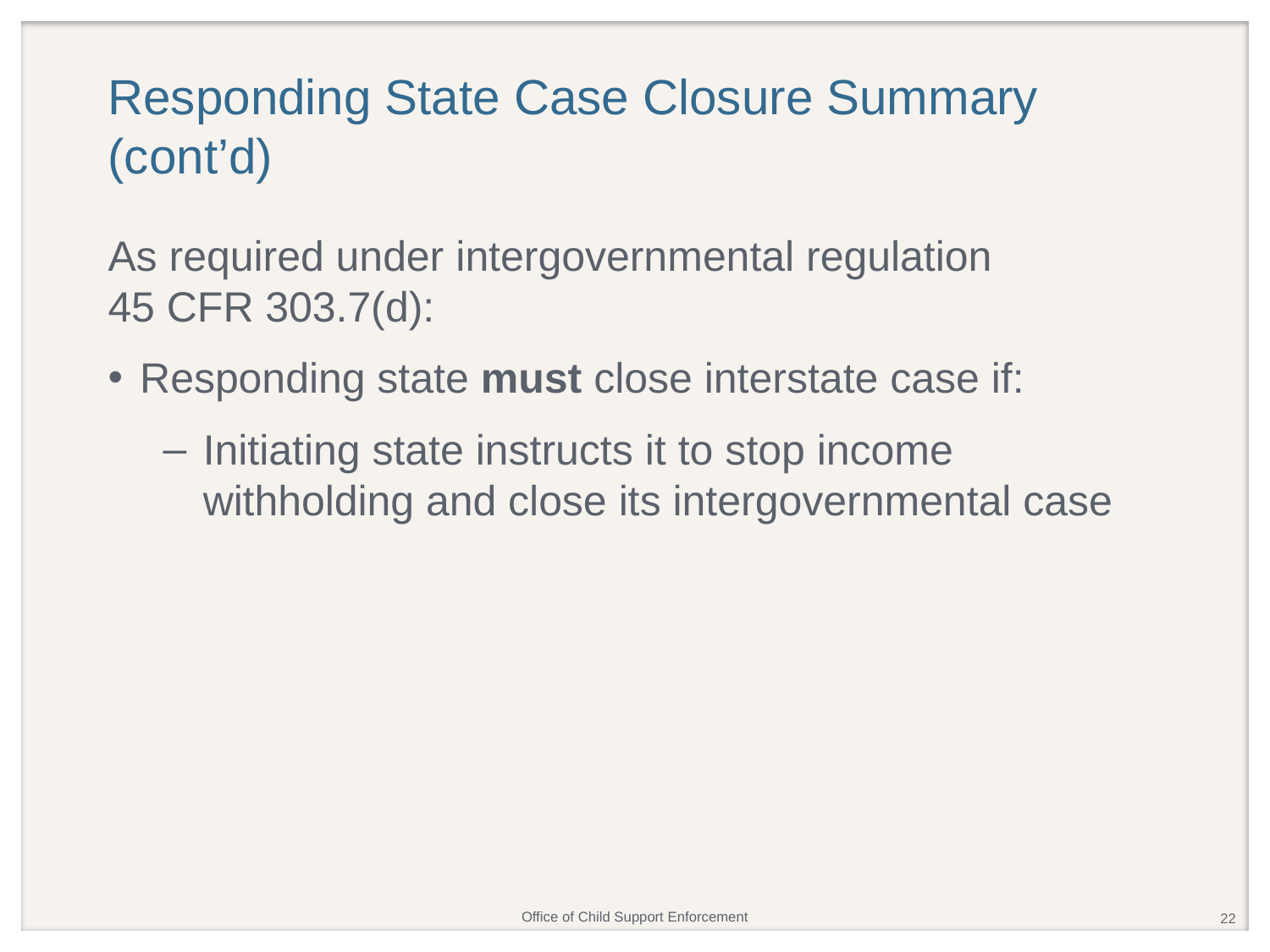

# Responding State Case Closure Summary (cont’d)
As required under intergovernmental regulation
45 CFR 303.7(d):
Responding state must close interstate case if:
Initiating state instructs it to stop income withholding and close its intergovernmental case
22